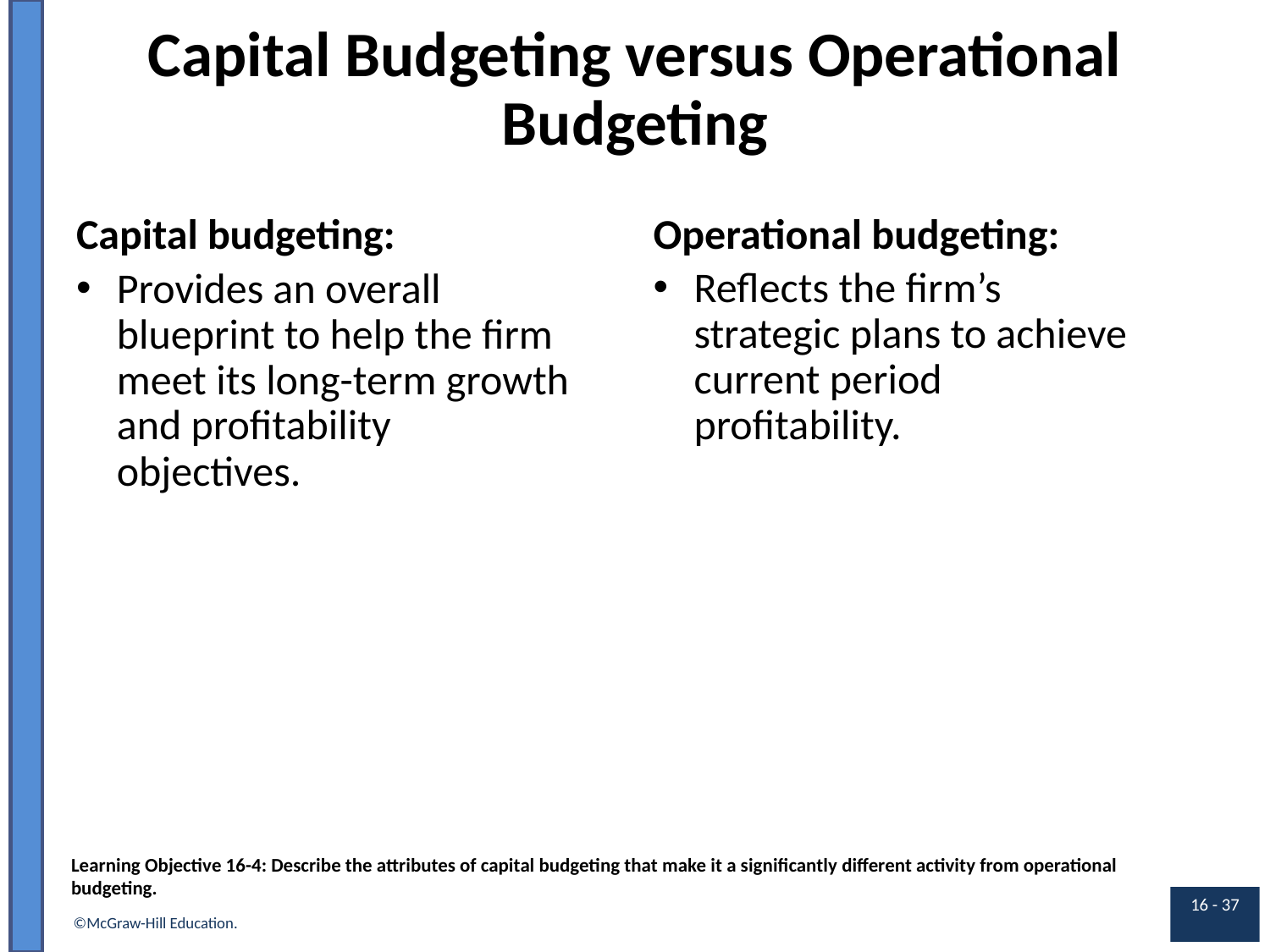

# Capital Budgeting versus Operational Budgeting
Operational budgeting:
Reflects the firm’s strategic plans to achieve current period profitability.
Capital budgeting:
Provides an overall blueprint to help the firm meet its long-term growth and profitability objectives.
Learning Objective 16-4: Describe the attributes of capital budgeting that make it a significantly different activity from operational budgeting.